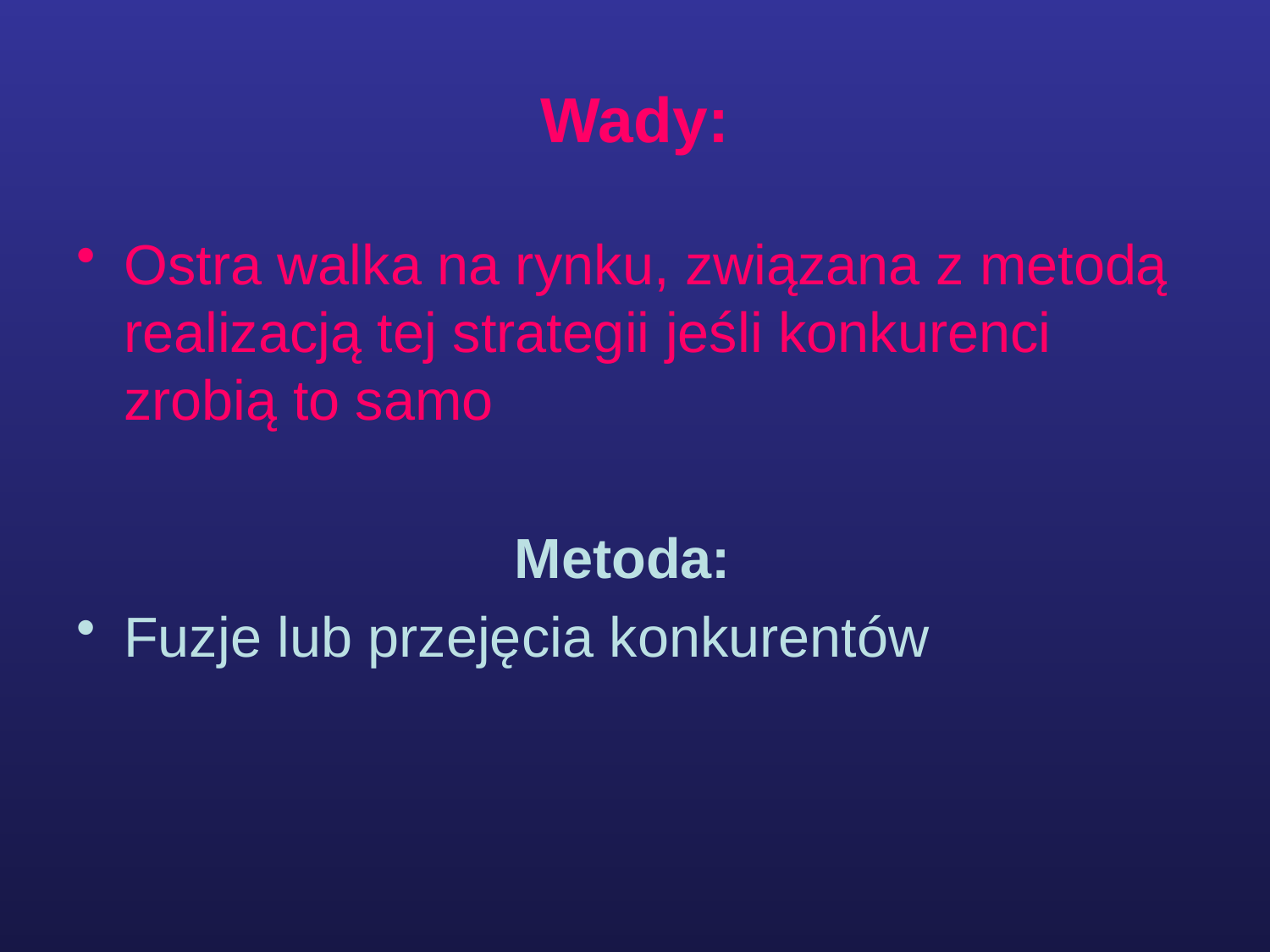

# Wady:
Ostra walka na rynku, związana z metodą realizacją tej strategii jeśli konkurenci zrobią to samo

                            Metoda:
Fuzje lub przejęcia konkurentów